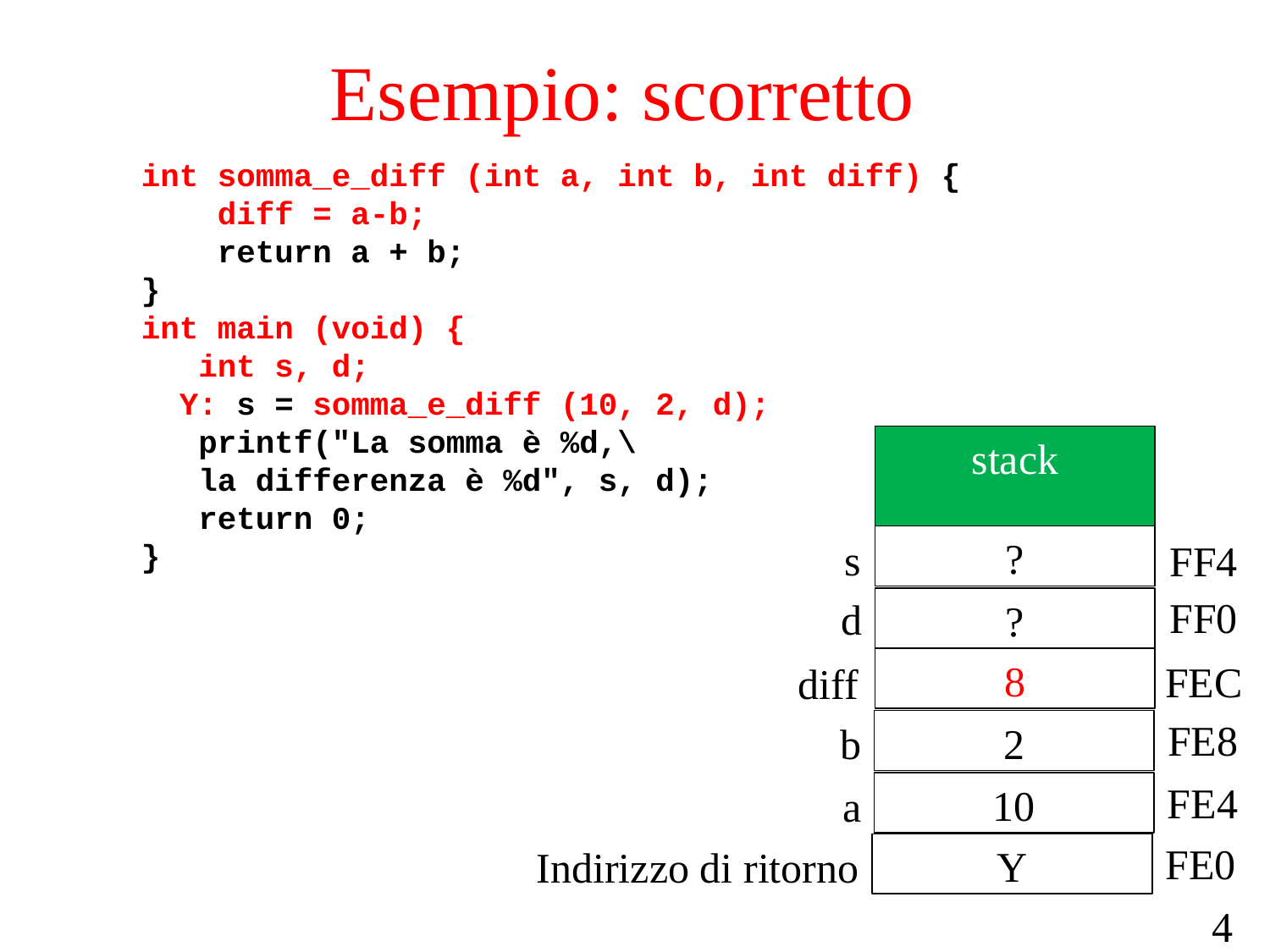

# Esempio: scorretto

int somma_e_diff (int a, int b, int diff) {
    diff = a-b;
    return a + b;
}
int main (void) {
   int s, d;
  Y: s = somma_e_diff (10, 2, d);
   printf("La somma è %d,\
   la differenza è %d", s, d);
   return 0;
}

stack
?
s
FF4
FF0
d
?
8
FEC
diff
FE8
2
b
FE4
10
a
FE0
Y
Indirizzo di ritorno
41